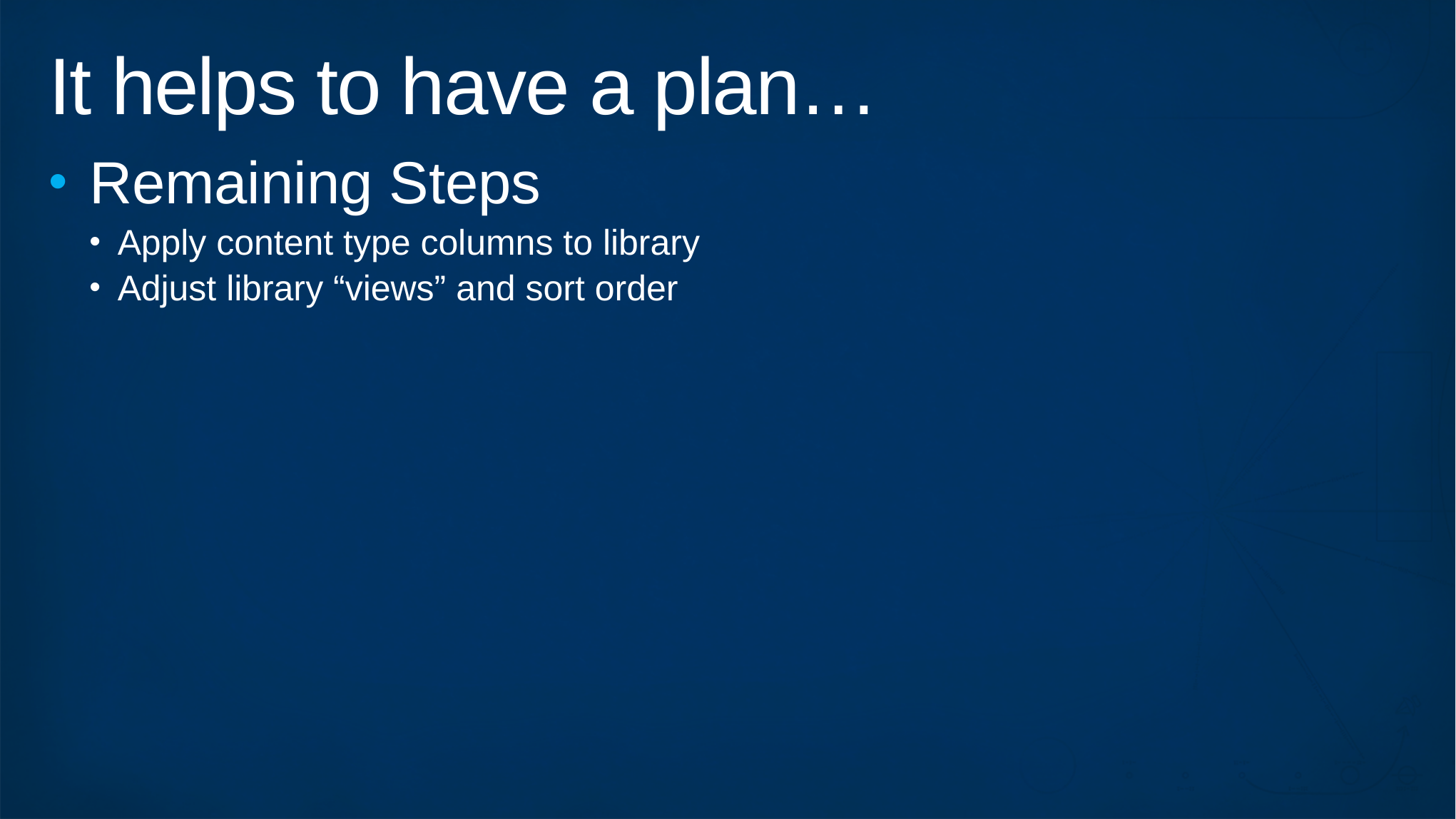

# It helps to have a plan…
Remaining Steps
Apply content type columns to library
Adjust library “views” and sort order